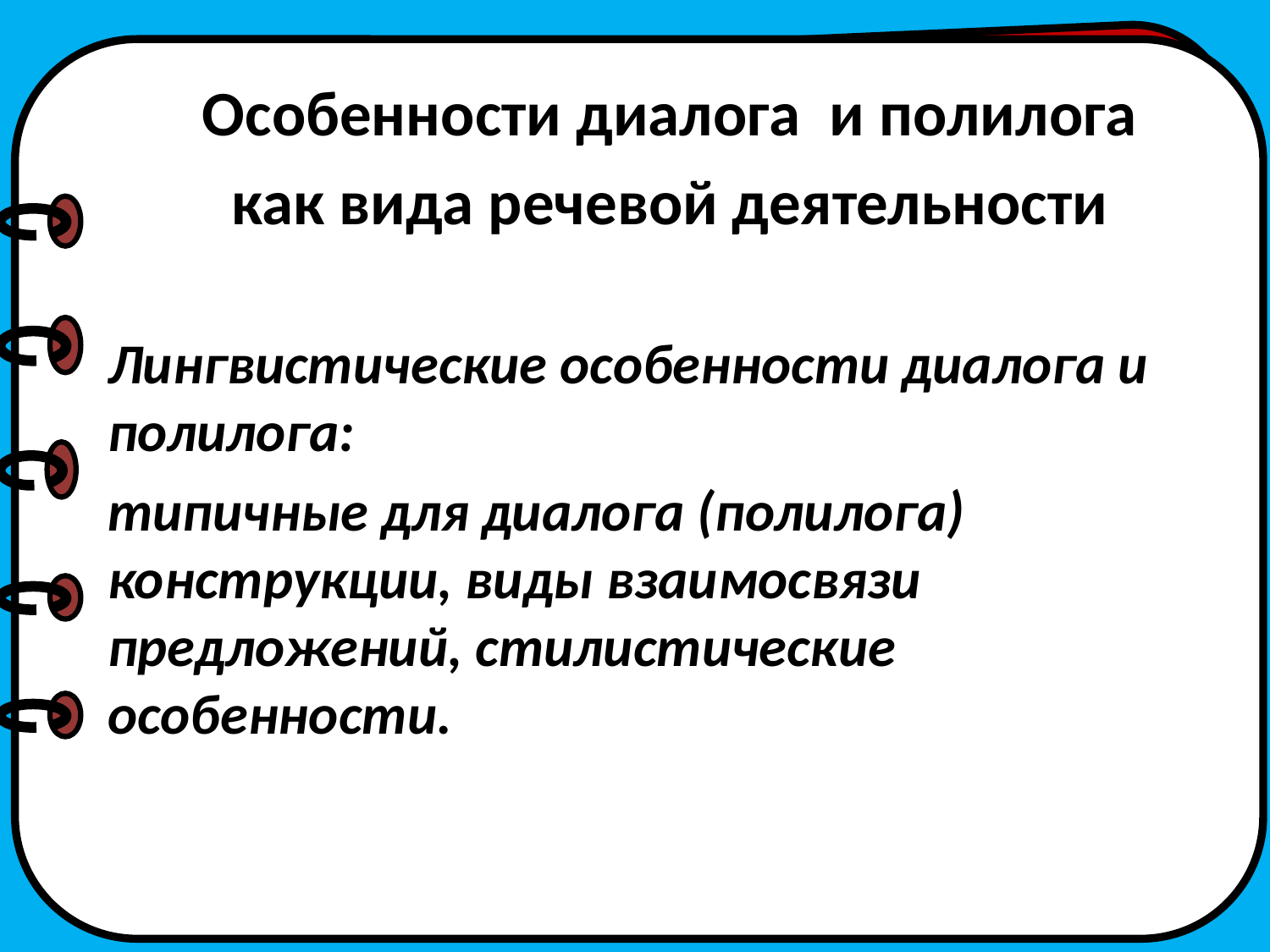

Особенности диалога  и полилога
как вида речевой деятельности

Лингвистические особенности диалога и полилога:
типичные для диалога (полилога) конструкции, виды взаимосвязи предложений, стилистические особенности.